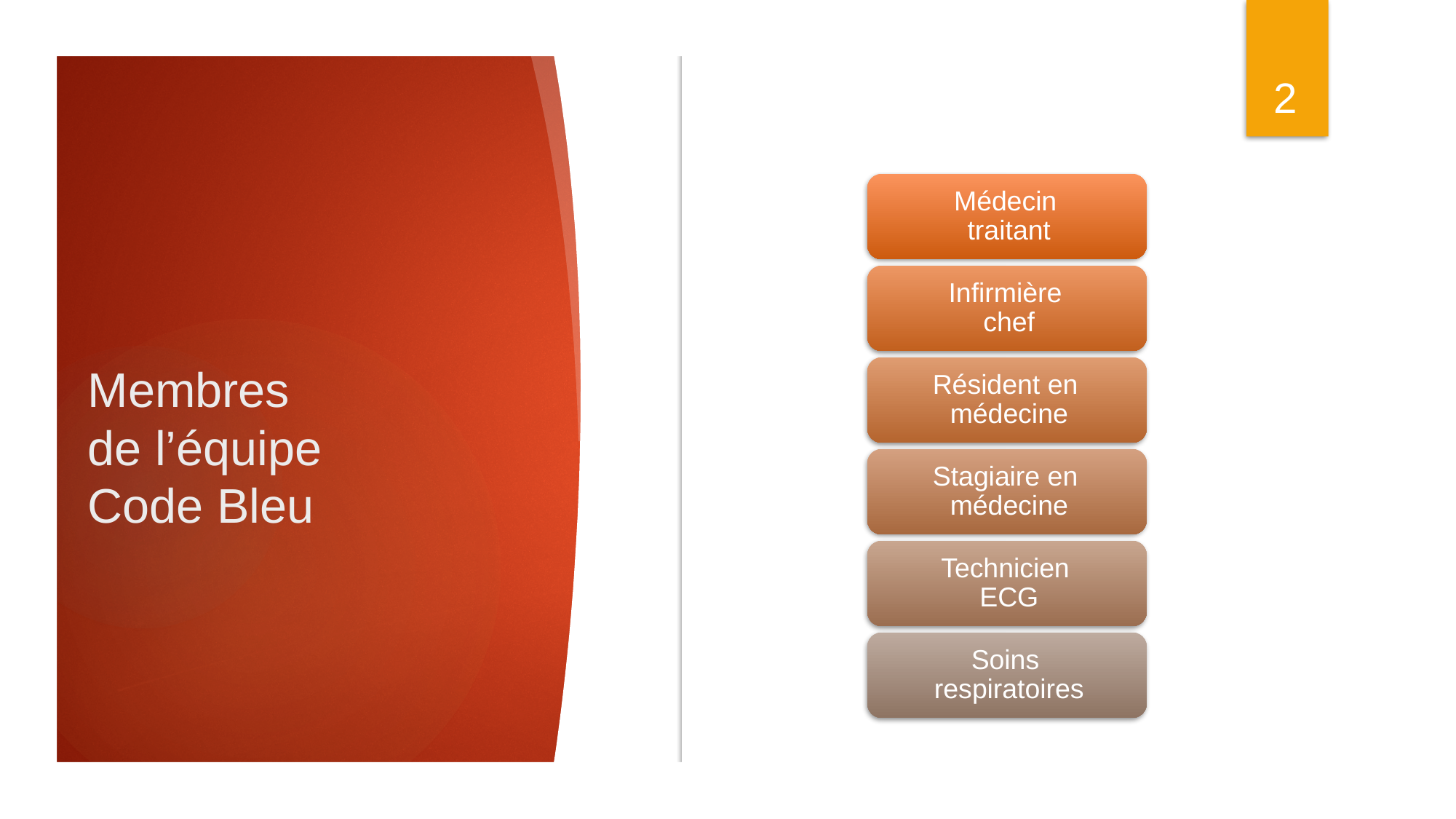

2
# Membres de l’équipe Code Bleu
Médecin
traitant
Infirmière
chef
Résident en
médecine
Stagiaire en
médecine
Technicien
ECG
Soins
respiratoires